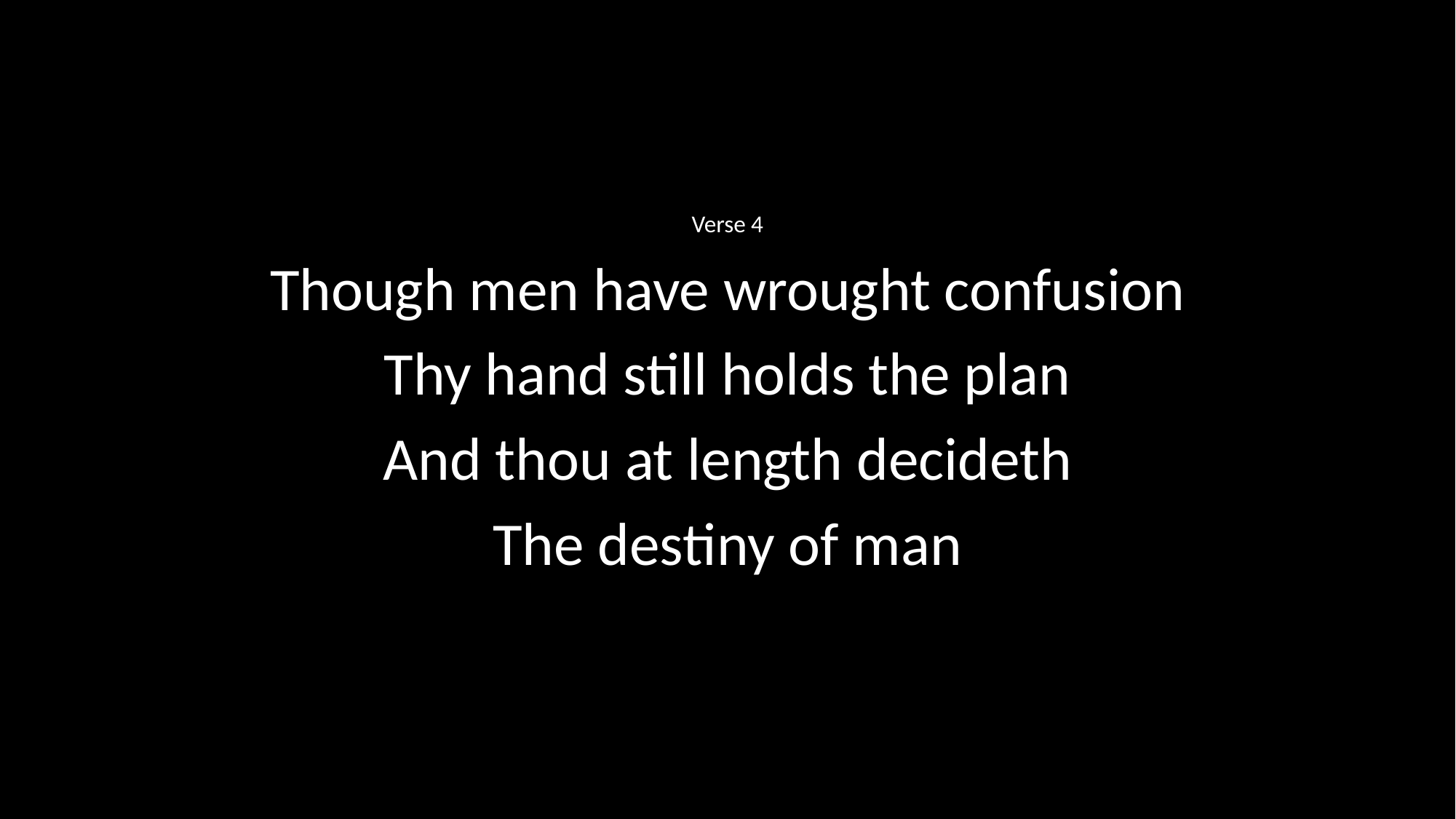

Verse 4
Though men have wrought confusion
Thy hand still holds the plan
And thou at length decideth
The destiny of man